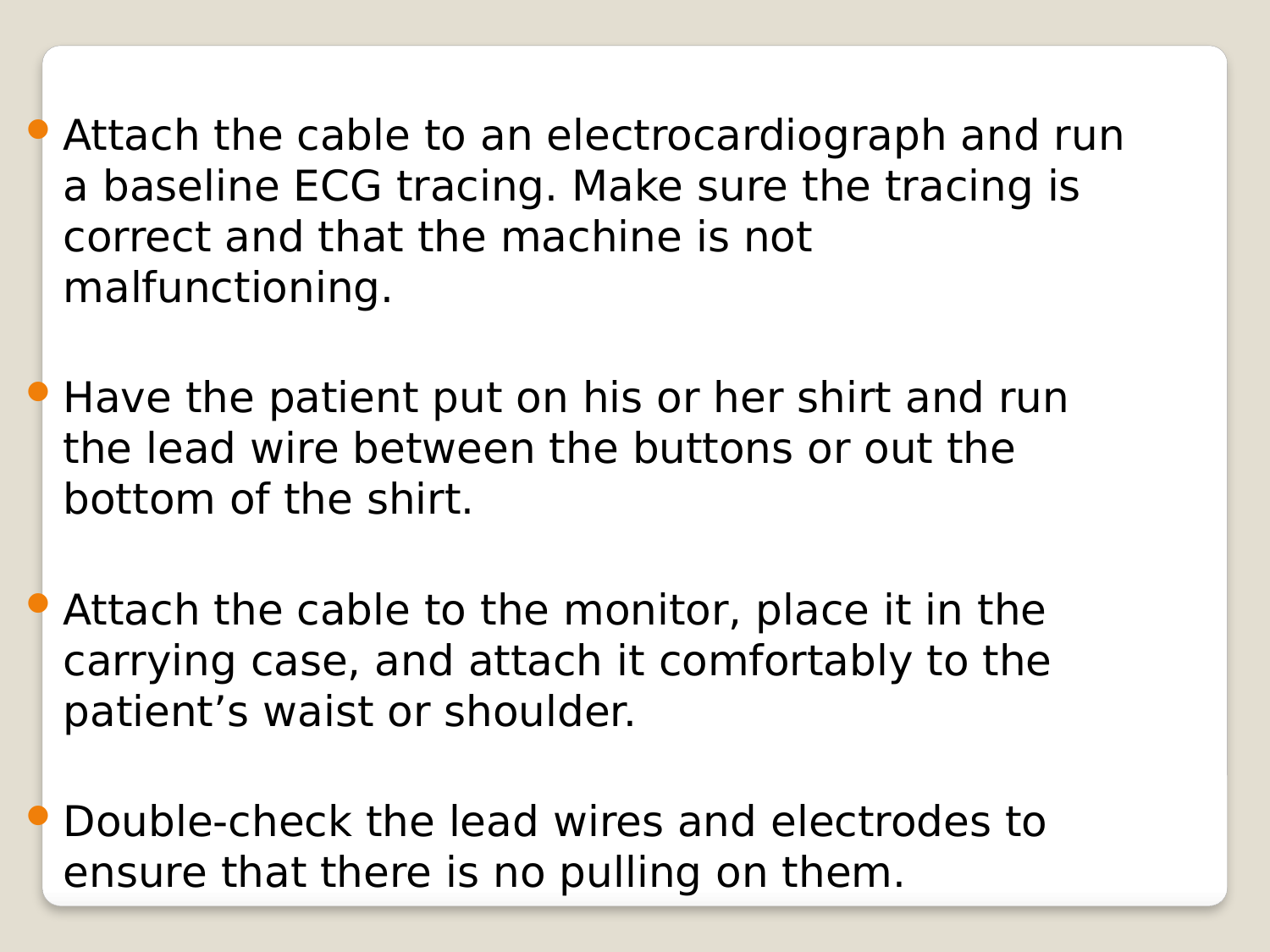

Attach the cable to an electrocardiograph and run a baseline ECG tracing. Make sure the tracing is correct and that the machine is not malfunctioning.

Have the patient put on his or her shirt and run the lead wire between the buttons or out the bottom of the shirt.

Attach the cable to the monitor, place it in the carrying case, and attach it comfortably to the patient’s waist or shoulder.

Double-check the lead wires and electrodes to ensure that there is no pulling on them.